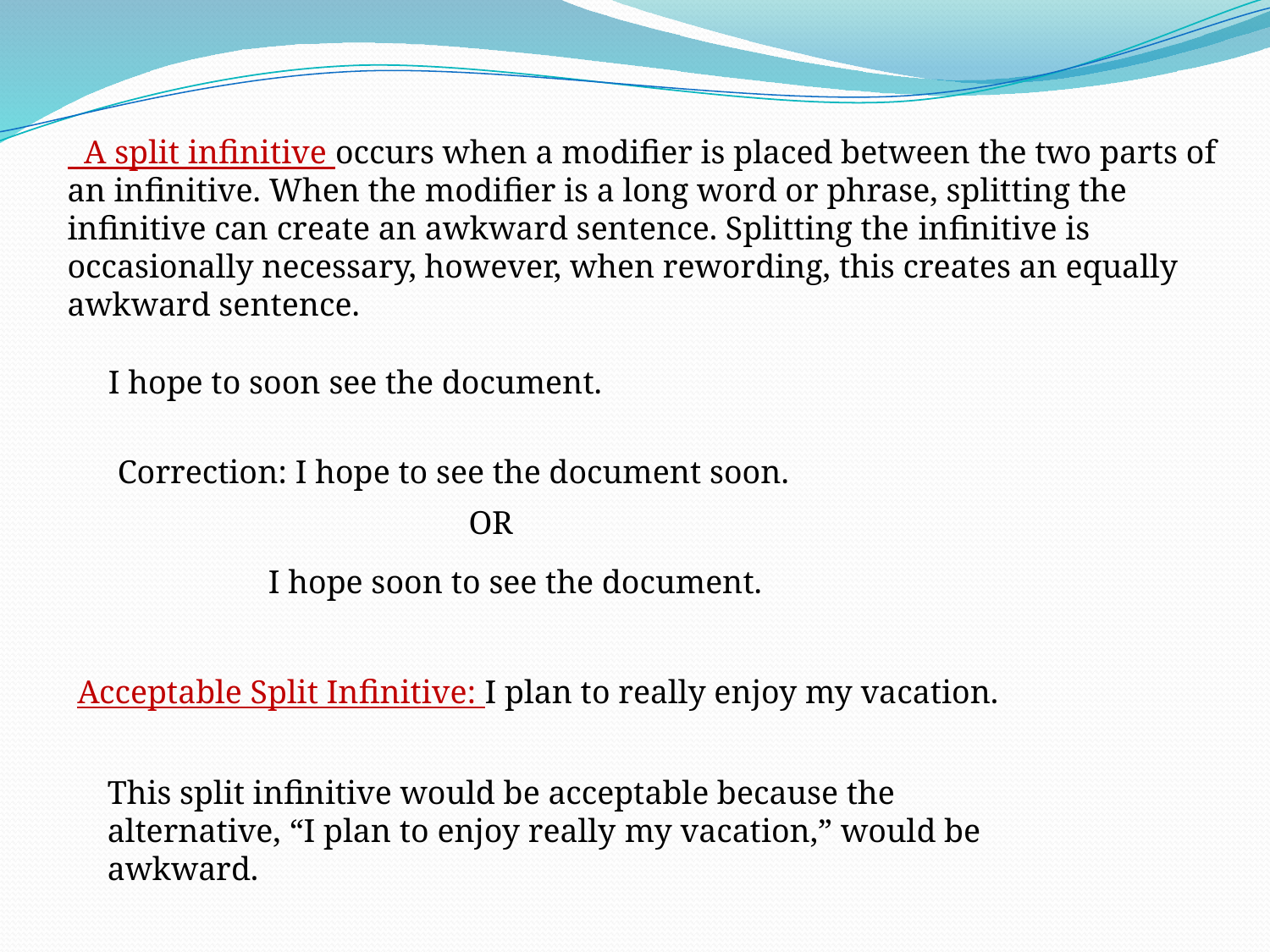

A split infinitive occurs when a modifier is placed between the two parts of an infinitive. When the modifier is a long word or phrase, splitting the infinitive can create an awkward sentence. Splitting the infinitive is occasionally necessary, however, when rewording, this creates an equally awkward sentence.
I hope to soon see the document.
Correction: I hope to see the document soon.
OR
I hope soon to see the document.
Acceptable Split Infinitive: I plan to really enjoy my vacation.
This split infinitive would be acceptable because the alternative, “I plan to enjoy really my vacation,” would be awkward.